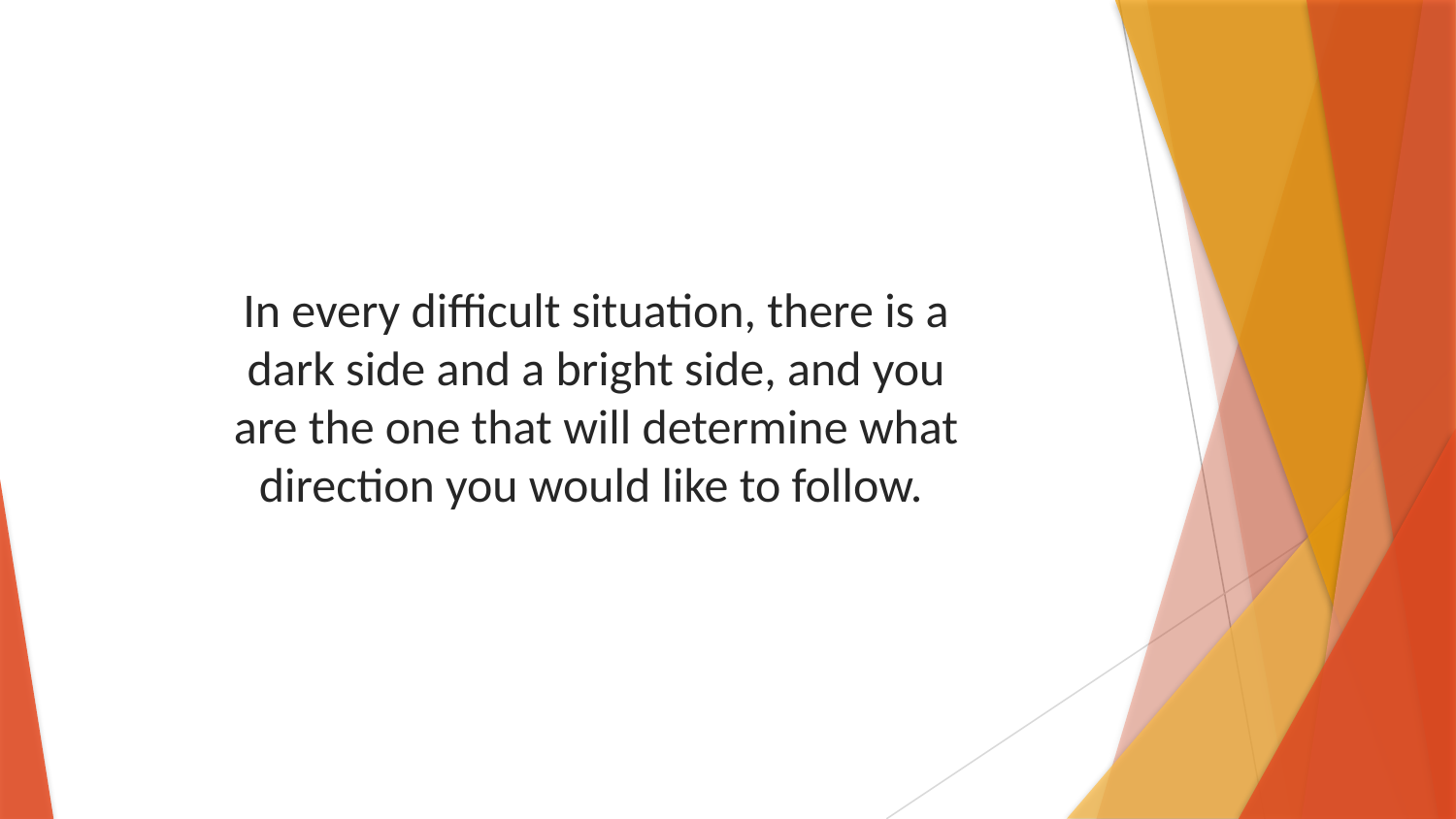

In every difficult situation, there is a dark side and a bright side, and you are the one that will determine what direction you would like to follow.